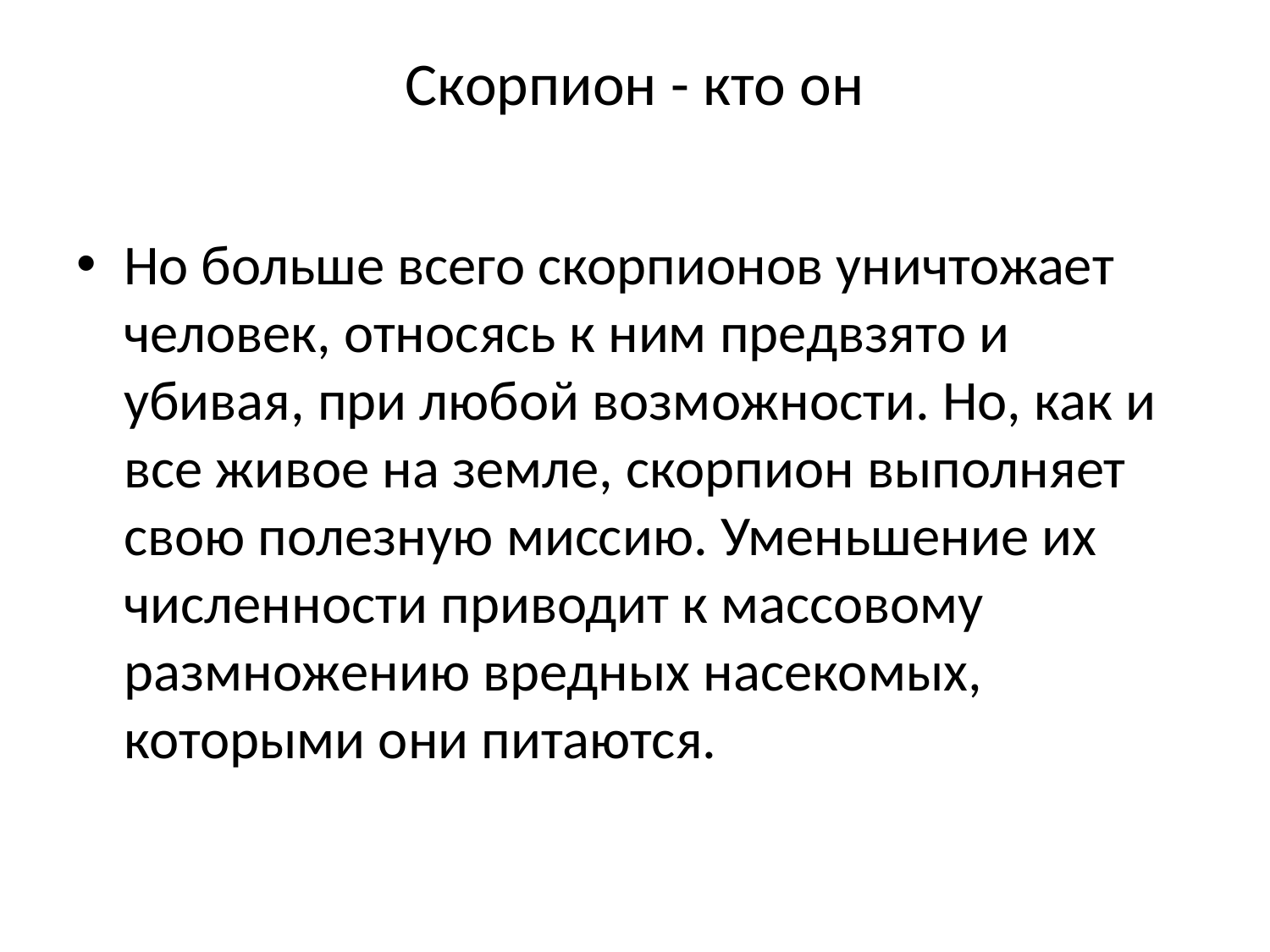

# Скорпион - кто он
Но больше всего скорпионов уничтожает человек, относясь к ним предвзято и убивая, при любой возможности. Но, как и все живое на земле, скорпион выполняет свою полезную миссию. Уменьшение их численности приводит к массовому размножению вредных насекомых, которыми они питаются.